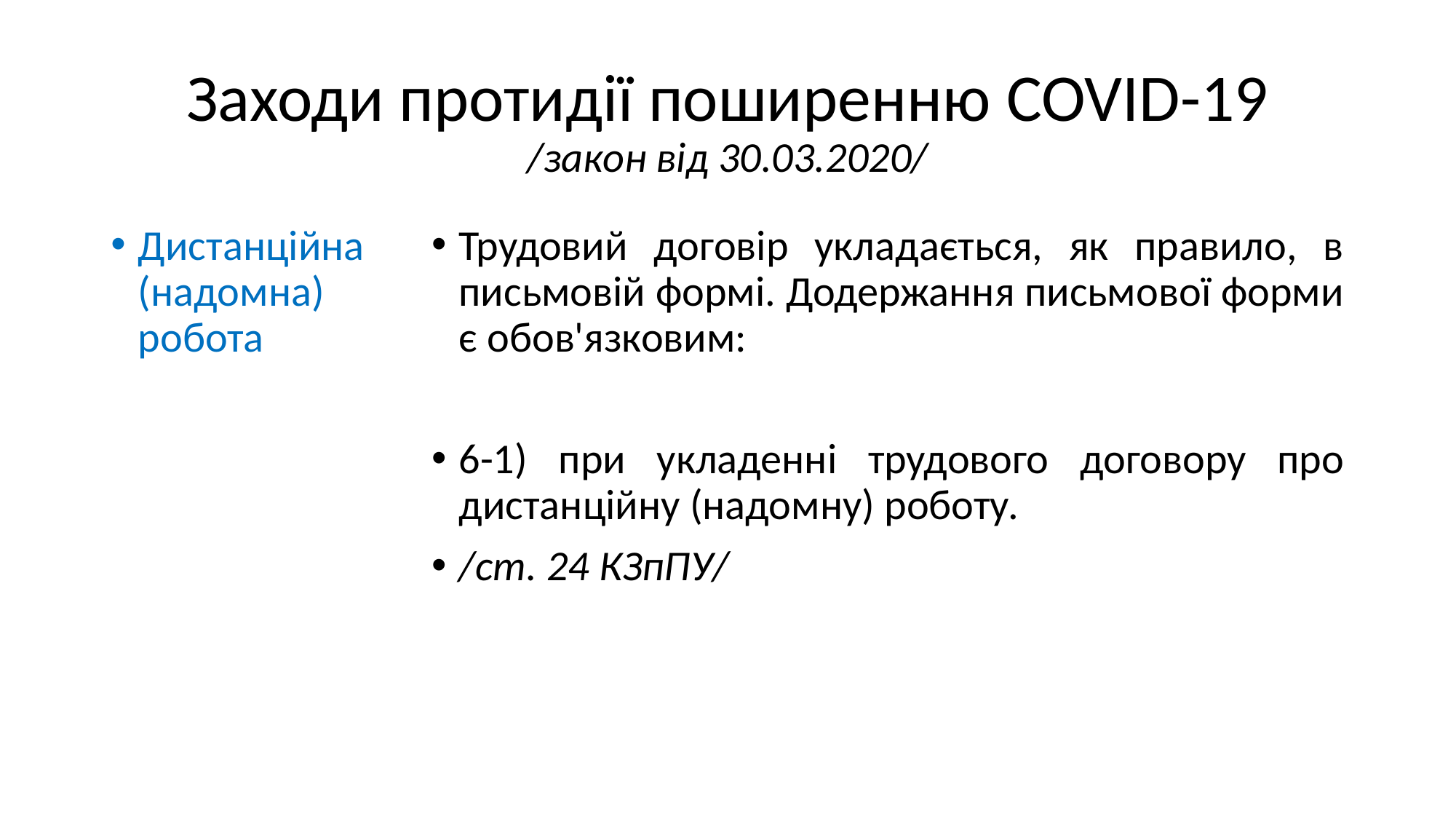

# Заходи протидії поширенню COVID-19 /закон від 30.03.2020/
Дистанційна (надомна) робота
Трудовий договір укладається, як правило, в письмовій формі. Додержання письмової форми є обов'язковим:

6-1) при укладенні трудового договору про дистанційну (надомну) роботу.
/ст. 24 КЗпПУ/